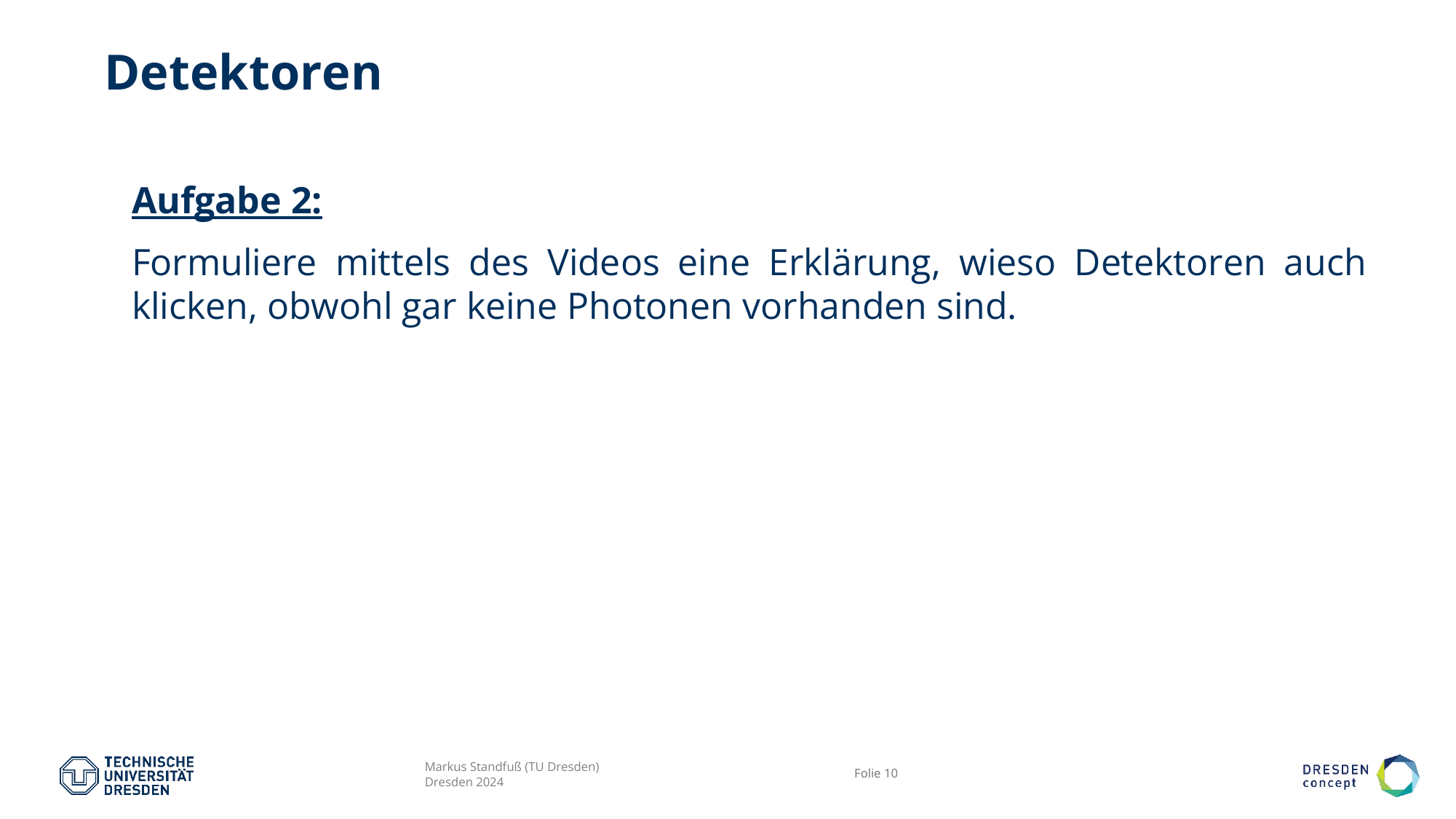

# Detektoren
Aufgabe 2:
Formuliere mittels des Videos eine Erklärung, wieso Detektoren auch klicken, obwohl gar keine Photonen vorhanden sind.